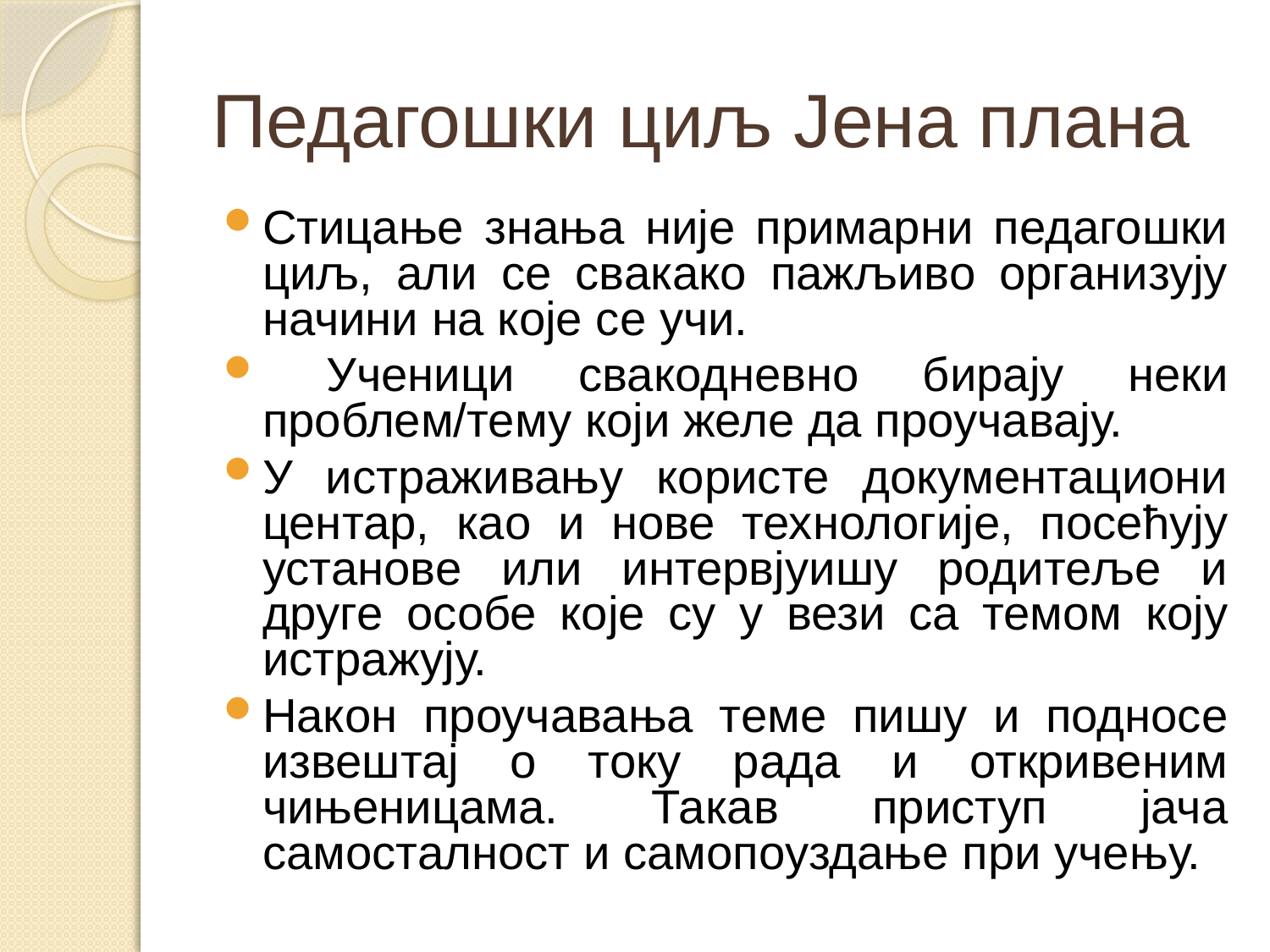

# Педагошки циљ Јена плана
Стицање знања није примарни педагошки циљ, али се свакако пажљиво организују начини на које се учи.
 Ученици свакодневно бирају неки проблем/тему који желе да проучавају.
У истраживању користе документациони центар, као и нове технологије, посећују установе или интервјуишу родитеље и друге особе које су у вези са темом коју истражују.
Након проучавања теме пишу и подносе извештај о току рада и откривеним чињеницама. Такав приступ јача самосталност и самопоуздање при учењу.